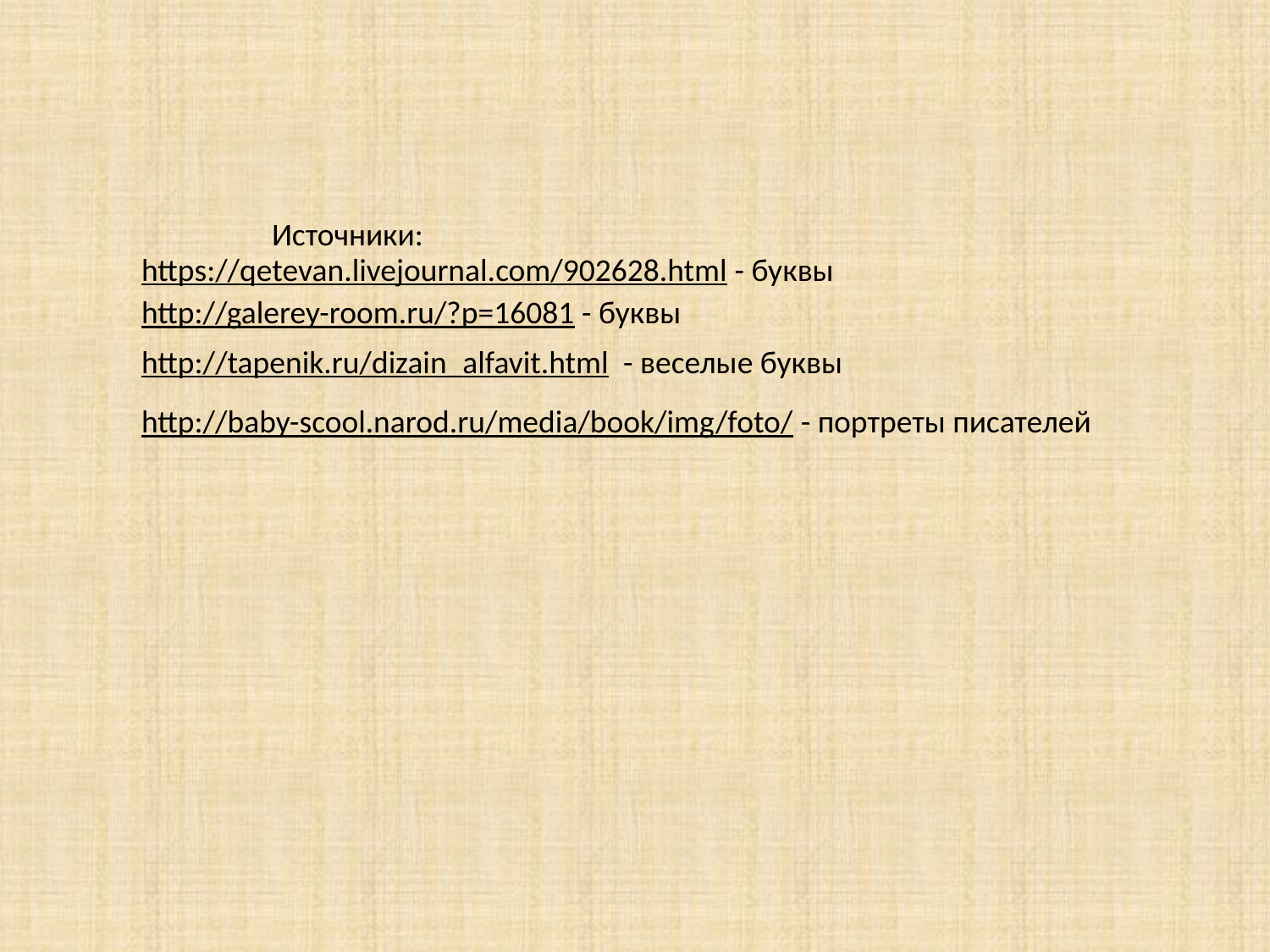

https://qetevan.livejournal.com/902628.html - буквы
Источники:

http://galerey-room.ru/?p=16081 - буквы

http://tapenik.ru/dizain_alfavit.html  - веселые буквы

http://baby-scool.narod.ru/media/book/img/foto/ - портреты писателей